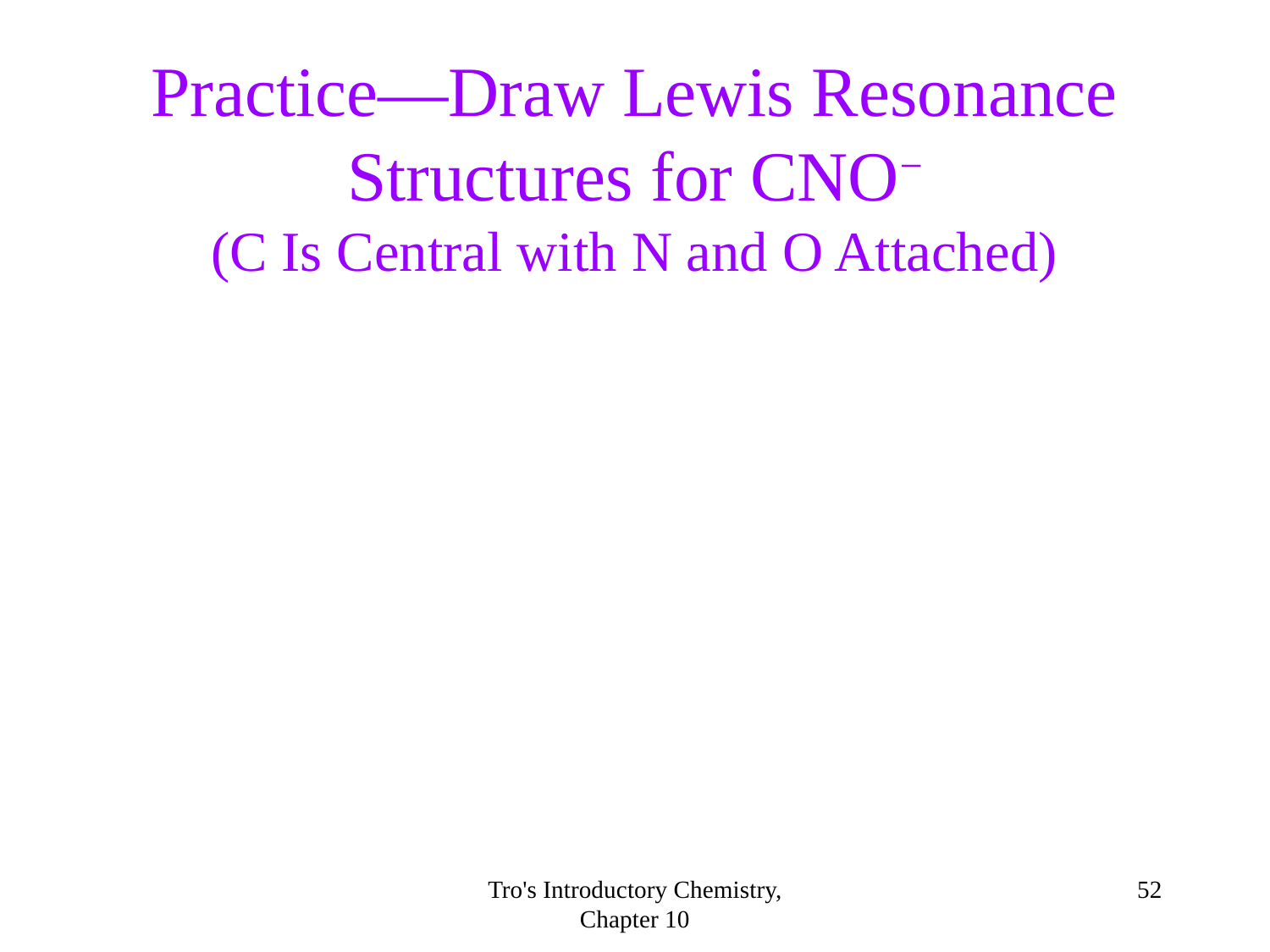

Practice—Draw Lewis Resonance Structures for CNO−
(C Is Central with N and O Attached)
Tro's Introductory Chemistry, Chapter 10
52